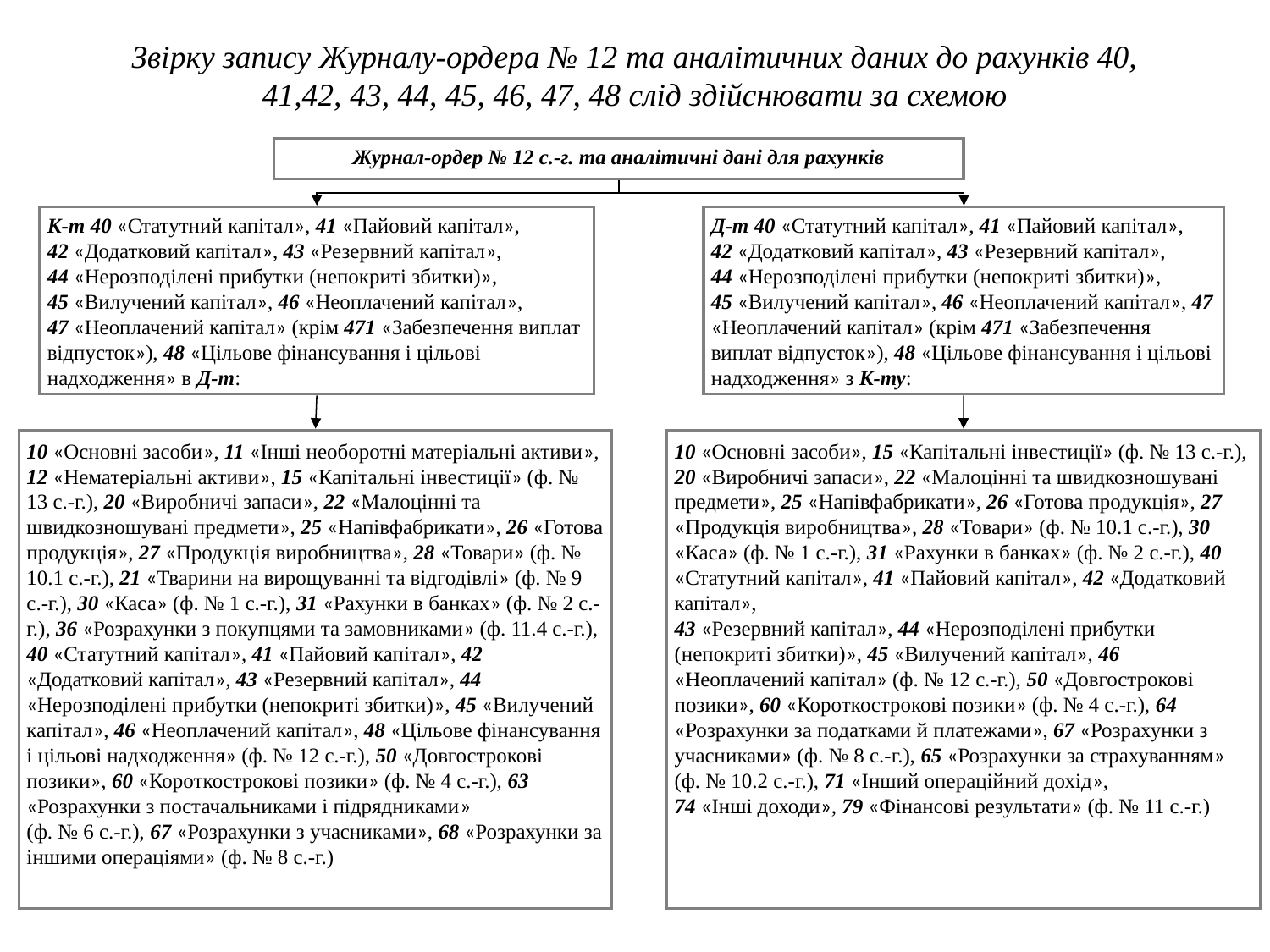

Звірку запису Журналу-ордера № 12 та аналітичних даних до рахунків 40, 41,42, 43, 44, 45, 46, 47, 48 слід здійснювати за схемою

Журнал-ордер № 12 с.-г. та аналітичні дані для рахунків
К-т 40 «Статутний капітал», 41 «Пайовий капітал»,
42 «Додатковий капітал», 43 «Резервний капітал»,
44 «Нерозподілені прибутки (непокриті збитки)»,
45 «Вилучений капітал», 46 «Неоплачений капітал»,
47 «Неоплачений капітал» (крім 471 «Забезпечення виплат відпусток»), 48 «Цільове фінансування і цільові надходження» в Д-т:
Д-т 40 «Статутний капітал», 41 «Пайовий капітал»,
42 «Додатковий капітал», 43 «Резервний капітал»,
44 «Нерозподілені прибутки (непокриті збитки)»,
45 «Вилучений капітал», 46 «Неоплачений капітал», 47 «Неоплачений капітал» (крім 471 «Забезпечення виплат відпусток»), 48 «Цільове фінансування і цільові надходження» з К-ту:

10 «Основні засоби», 11 «Інші необоротні матеріальні активи», 12 «Нематеріальні активи», 15 «Капітальні інвестиції» (ф. № 13 с.-г.), 20 «Виробничі запаси», 22 «Малоцінні та швидкозношувані предмети», 25 «Напівфабрикати», 26 «Готова продукція», 27 «Продукція виробництва», 28 «Товари» (ф. № 10.1 с.-г.), 21 «Тварини на вирощуванні та відгодівлі» (ф. № 9 с.-г.), 30 «Каса» (ф. № 1 с.-г.), 31 «Рахунки в банках» (ф. № 2 с.-г.), 36 «Розрахунки з покупцями та замовниками» (ф. 11.4 с.-г.), 40 «Статутний капітал», 41 «Пайовий капітал», 42 «Додатковий капітал», 43 «Резервний капітал», 44 «Нерозподілені прибутки (непокриті збитки)», 45 «Вилучений капітал», 46 «Неоплачений капітал», 48 «Цільове фінансування і цільові надходження» (ф. № 12 с.-г.), 50 «Довгострокові позики», 60 «Короткострокові позики» (ф. № 4 с.-г.), 63 «Розрахунки з постачальниками і підрядниками»
(ф. № 6 с.-г.), 67 «Розрахунки з учасниками», 68 «Розрахунки за іншими операціями» (ф. № 8 с.-г.)
10 «Основні засоби», 15 «Капітальні інвестиції» (ф. № 13 с.-г.), 20 «Виробничі запаси», 22 «Малоцінні та швидкозношувані предмети», 25 «Напівфабрикати», 26 «Готова продукція», 27 «Продукція виробництва», 28 «Товари» (ф. № 10.1 с.-г.), 30 «Каса» (ф. № 1 с.-г.), 31 «Рахунки в банках» (ф. № 2 с.-г.), 40 «Статутний капітал», 41 «Пайовий капітал», 42 «Додатковий капітал»,
43 «Резервний капітал», 44 «Нерозподілені прибутки (непокриті збитки)», 45 «Вилучений капітал», 46 «Неоплачений капітал» (ф. № 12 с.-г.), 50 «Довгострокові позики», 60 «Короткострокові позики» (ф. № 4 с.-г.), 64 «Розрахунки за податками й платежами», 67 «Розрахунки з учасниками» (ф. № 8 с.-г.), 65 «Розрахунки за страхуванням» (ф. № 10.2 с.-г.), 71 «Інший операційний дохід»,
74 «Інші доходи», 79 «Фінансові результати» (ф. № 11 с.-г.)